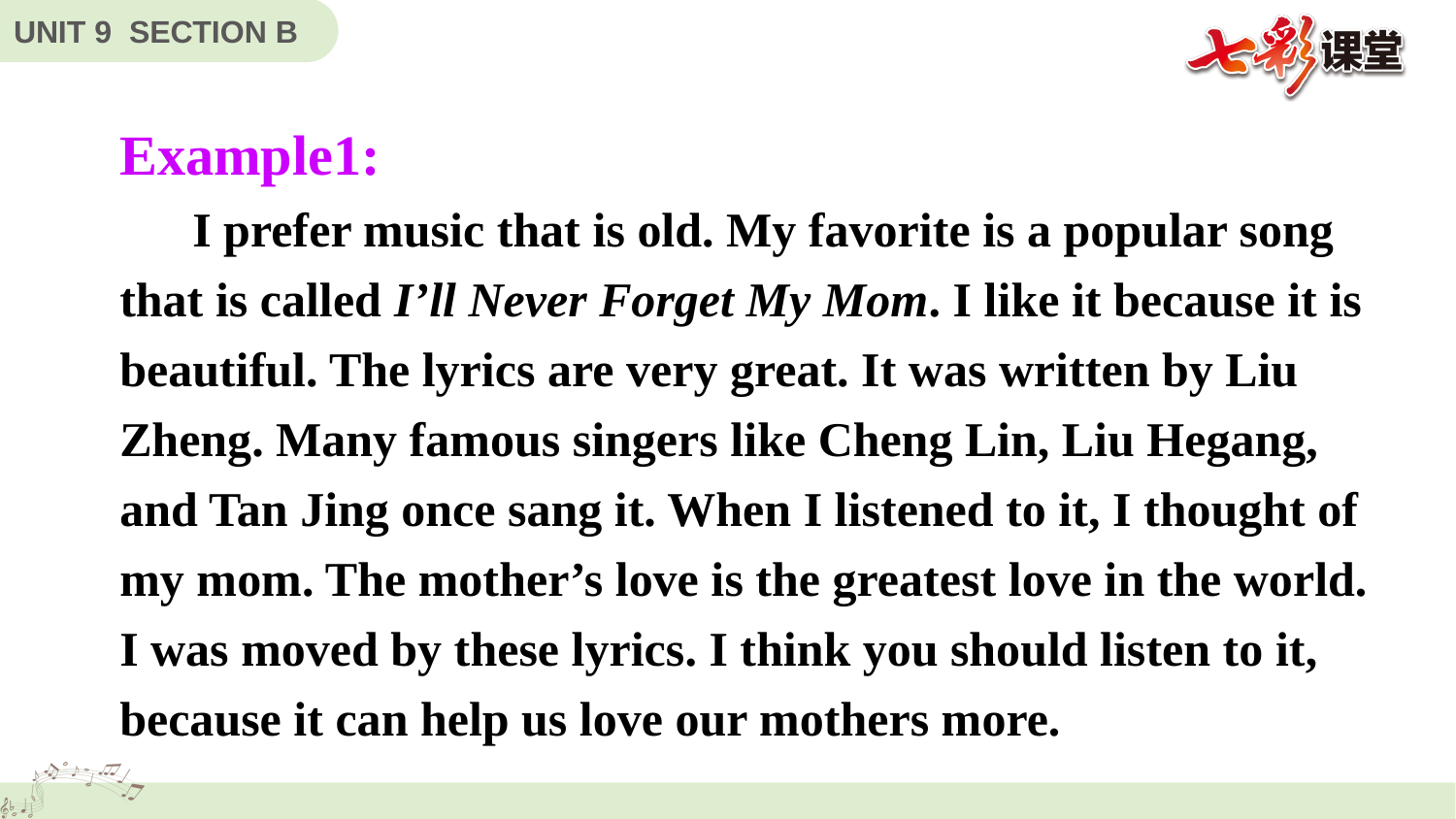

Example1:
      I prefer music that is old. My favorite is a popular song
that is called I’ll Never Forget My Mom. I like it because it is
beautiful. The lyrics are very great. It was written by Liu
Zheng. Many famous singers like Cheng Lin, Liu Hegang,
and Tan Jing once sang it. When I listened to it, I thought of
my mom. The mother’s love is the greatest love in the world.
I was moved by these lyrics. I think you should listen to it,
because it can help us love our mothers more.